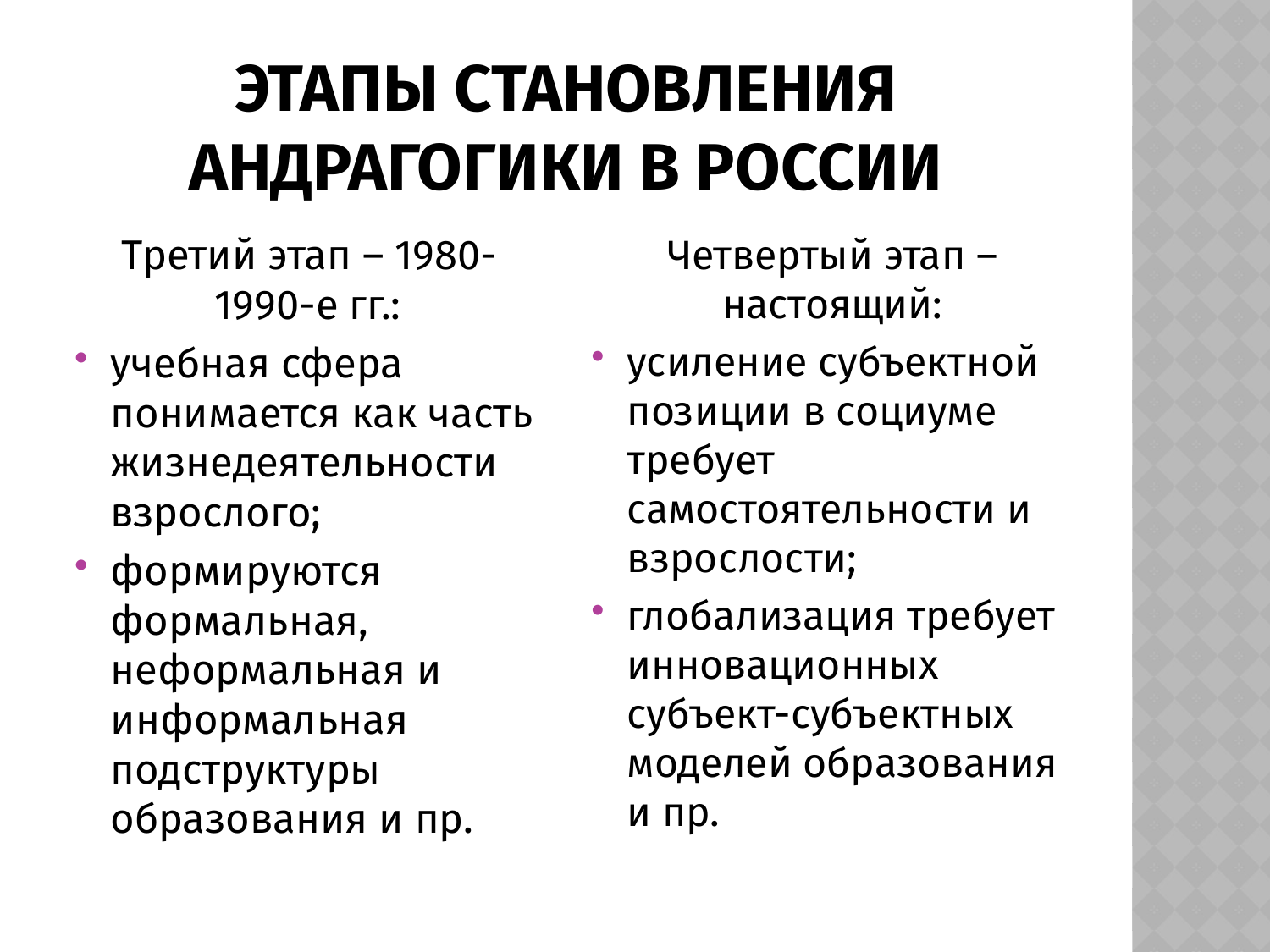

# Этапы становления андрагогики в России
Третий этап – 1980-1990-е гг.:
учебная сфера понимается как часть жизнедеятельности взрослого;
формируются формальная, неформальная и информальная подструктуры образования и пр.

Четвертый этап – настоящий:
усиление субъектной позиции в социуме требует самостоятельности и взрослости;
глобализация требует инновационных субъект-субъектных моделей образования и пр.